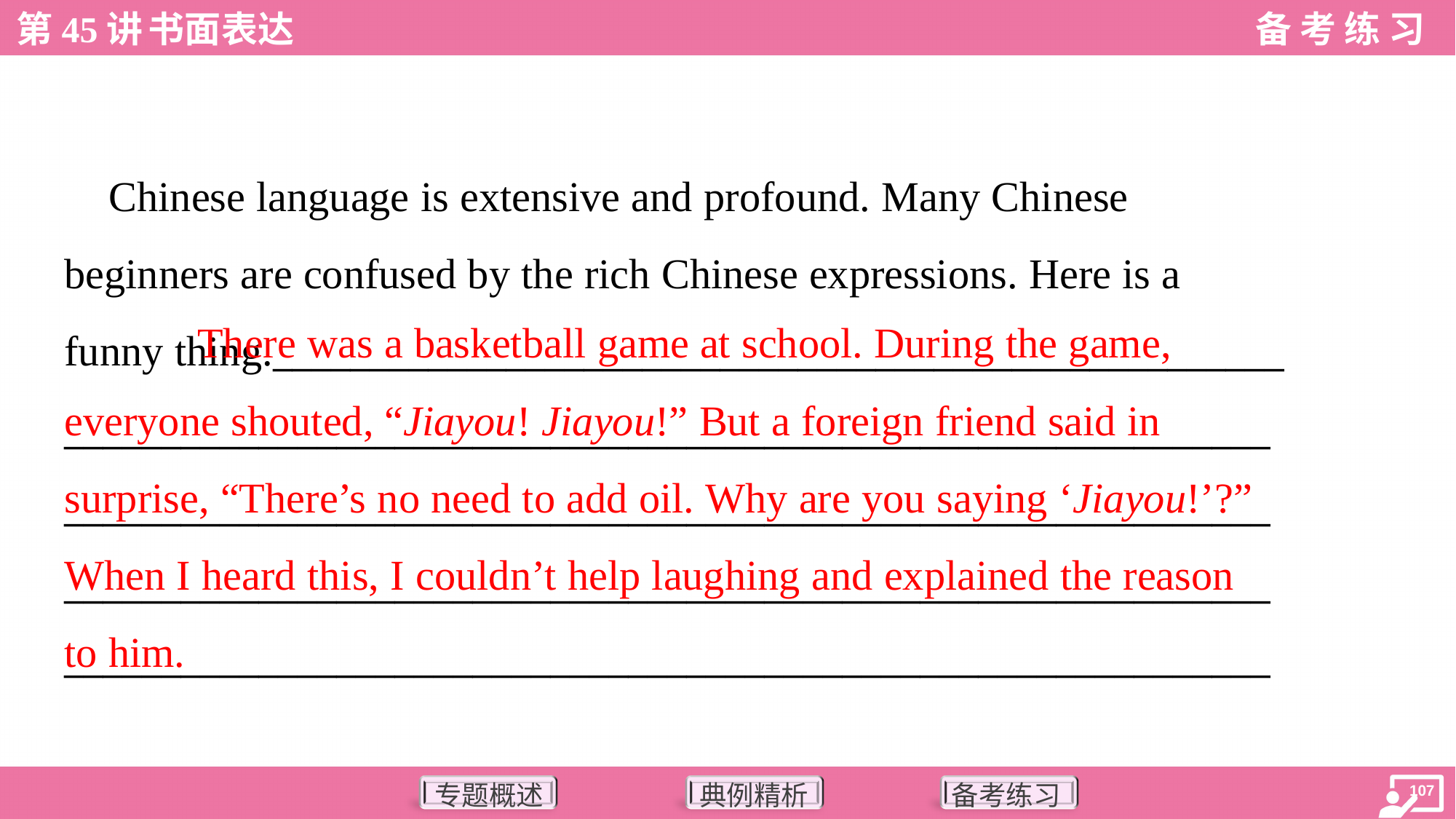

Chinese language is extensive and profound. Many Chinese
beginners are confused by the rich Chinese expressions. Here is a
funny thing.____________________________________________________
______________________________________________________________
______________________________________________________________
______________________________________________________________
______________________________________________________________
            There was a basketball game at school. During the game,
everyone shouted, “Jiayou! Jiayou!” But a foreign friend said in
surprise, “There’s no need to add oil. Why are you saying ‘Jiayou!’?”
When I heard this, I couldn’t help laughing and explained the reason
to him.